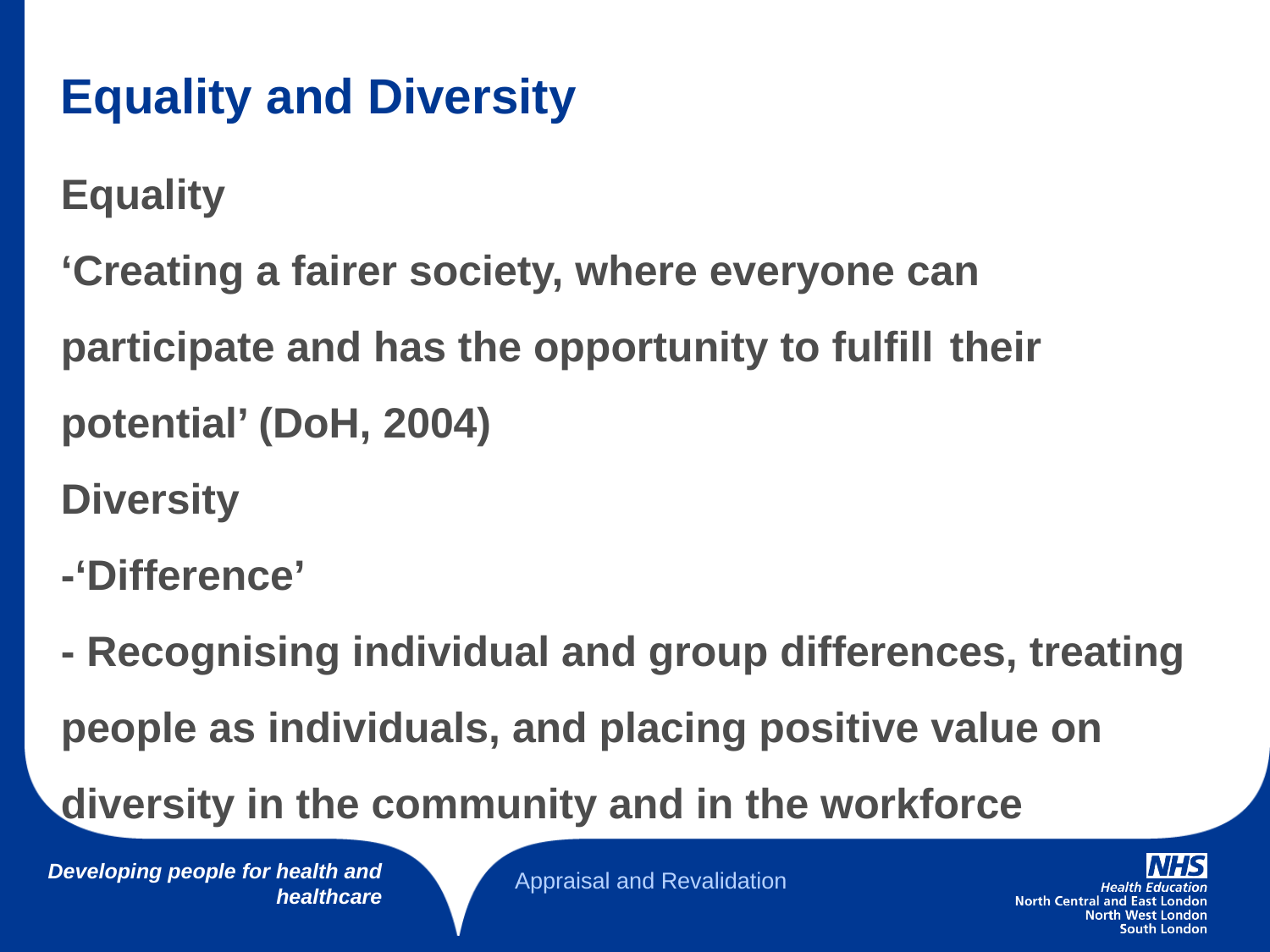

# Equality and Diversity
Equality
‘Creating a fairer society, where everyone can participate and has the opportunity to fulfill 	their potential’ (DoH, 2004)
Diversity
-‘Difference’
- Recognising individual and group differences, treating people as individuals, and placing positive value on diversity in the community and in the workforce